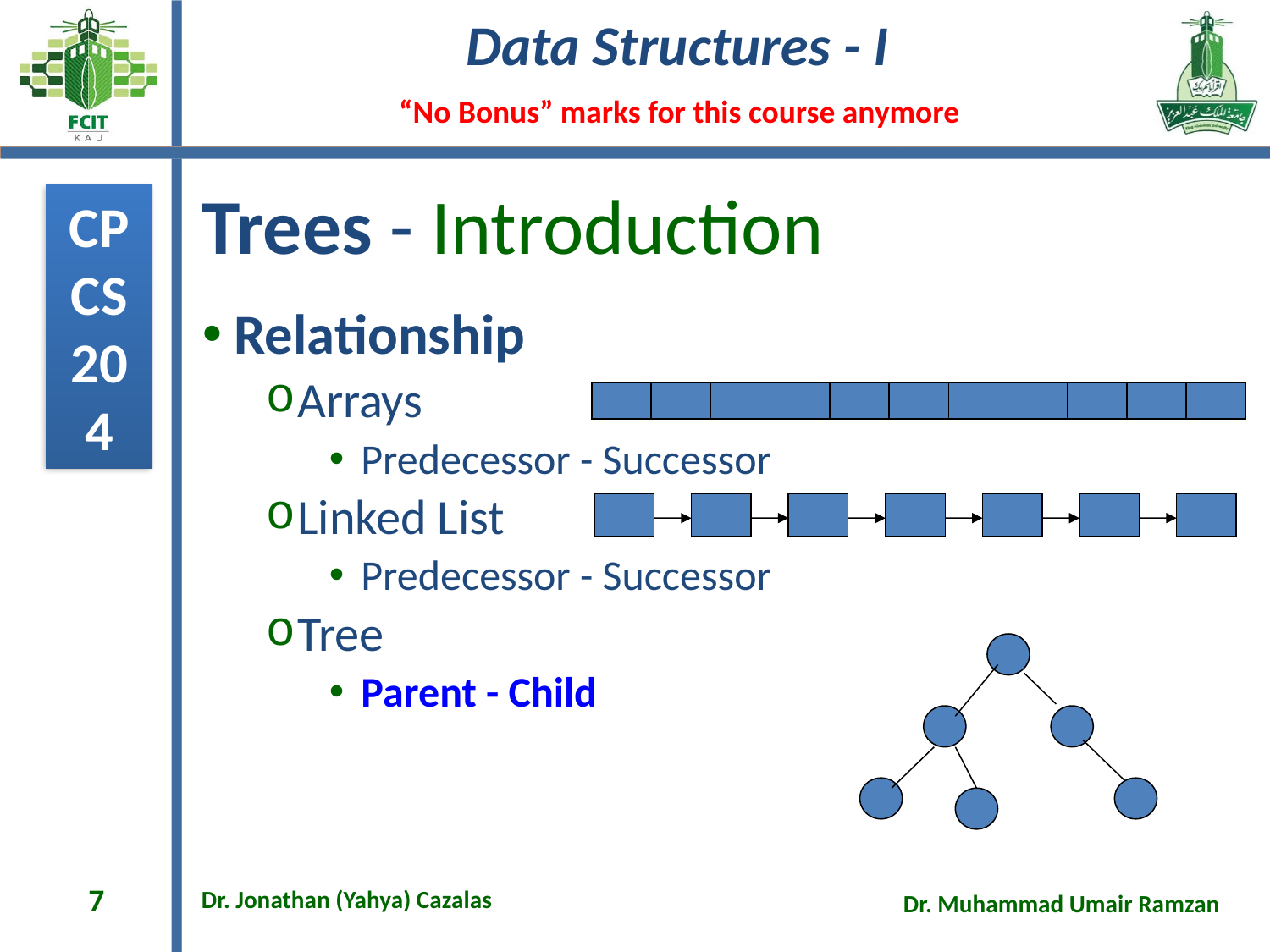

# Trees - Introduction
Relationship
Arrays
Predecessor - Successor
Linked List
Predecessor - Successor
Tree
Parent - Child

7